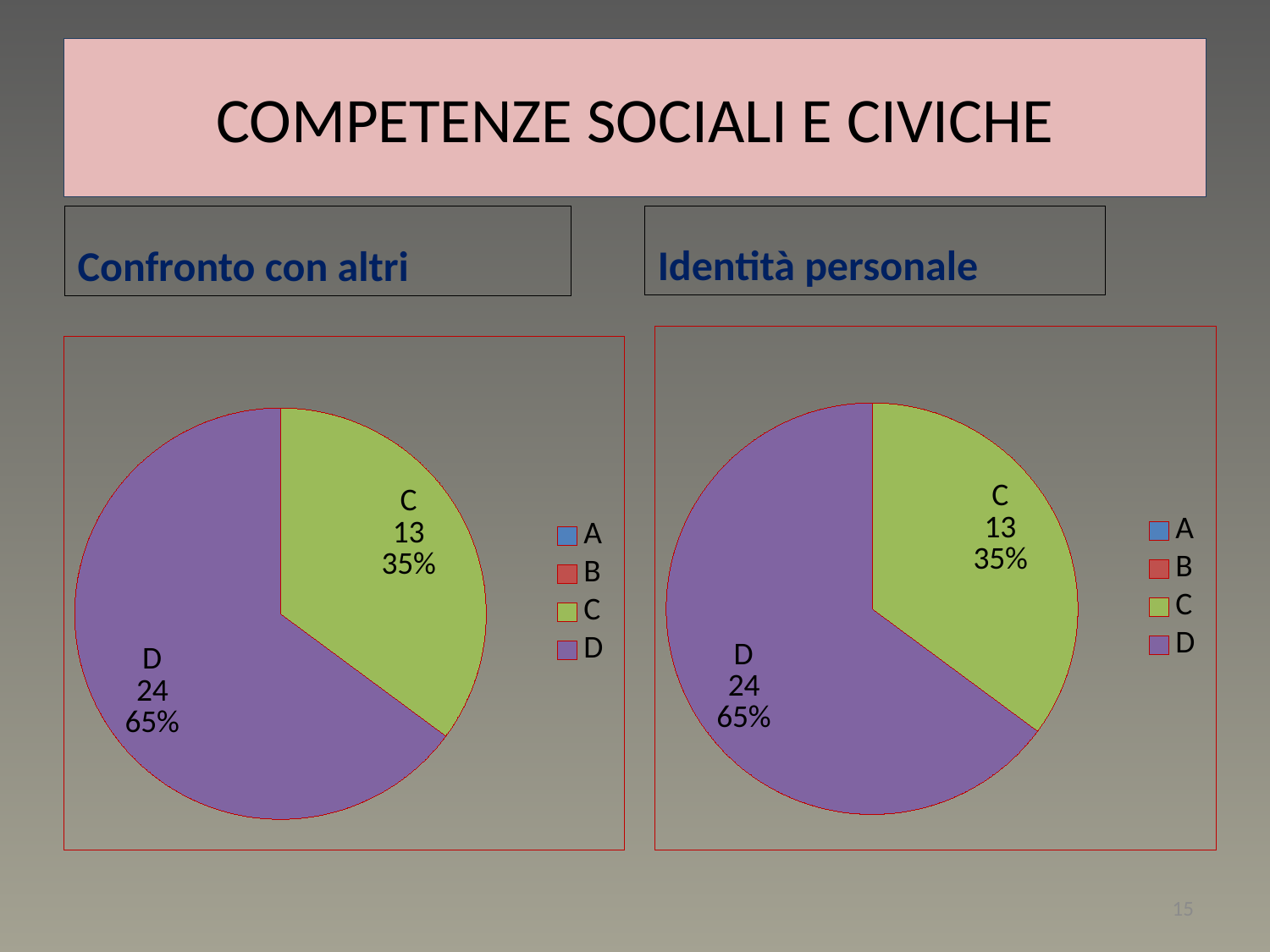

# COMPETENZE SOCIALI E CIVICHE
Confronto con altri
Identità personale

### Chart

| Category | Vendite |
|---|---|
| A | 0.0 |
| B | 0.0 |
| C | 13.0 |
| D | 24.0 |

### Chart

| Category | Vendite |
|---|---|
| A | 0.0 |
| B | 0.0 |
| C | 13.0 |
| D | 24.0 |
15